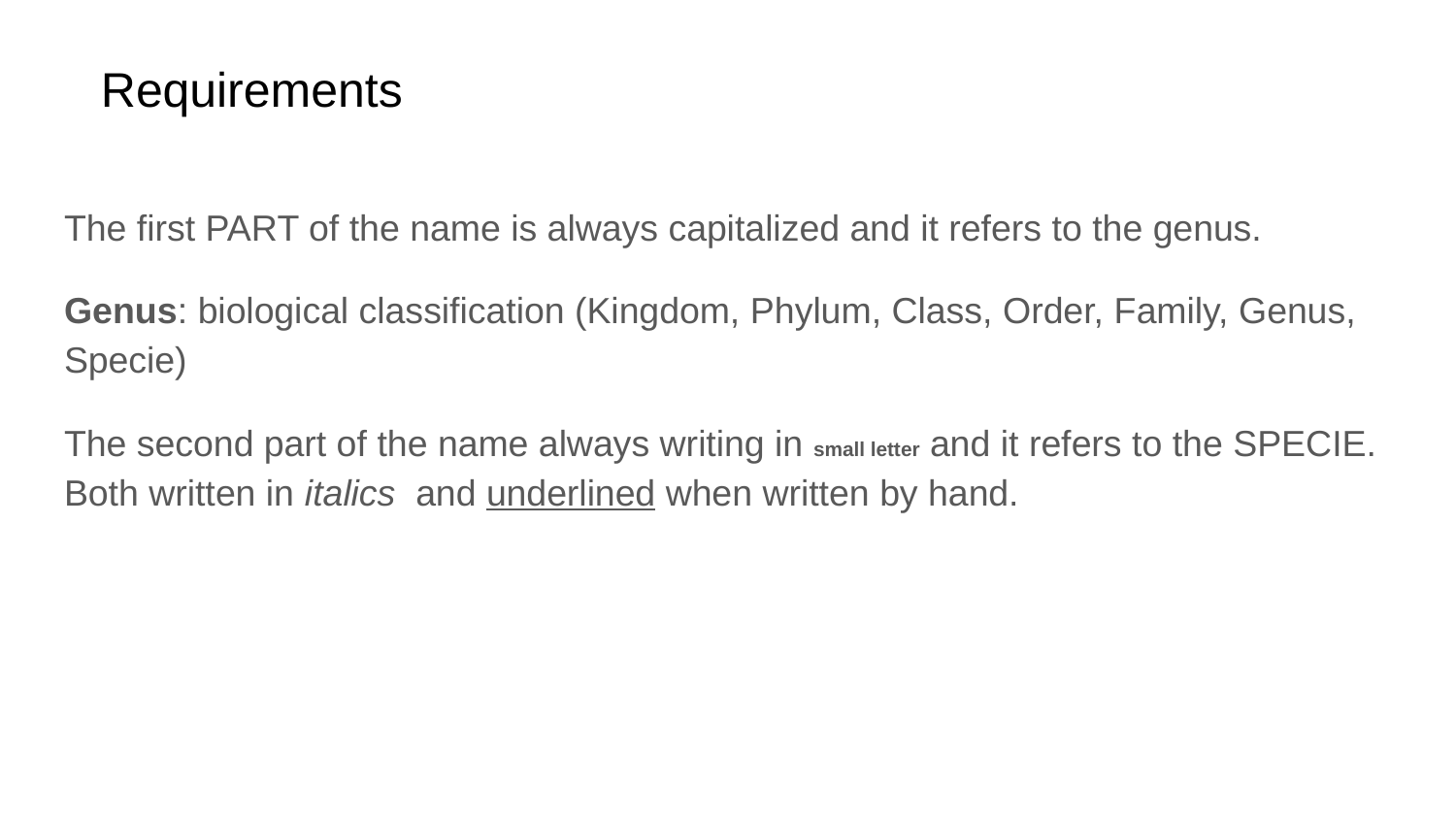

Requirements
The first PART of the name is always capitalized and it refers to the genus.
Genus: biological classification (Kingdom, Phylum, Class, Order, Family, Genus, Specie)
The second part of the name always writing in small letter and it refers to the SPECIE. Both written in italics  and underlined when written by hand.